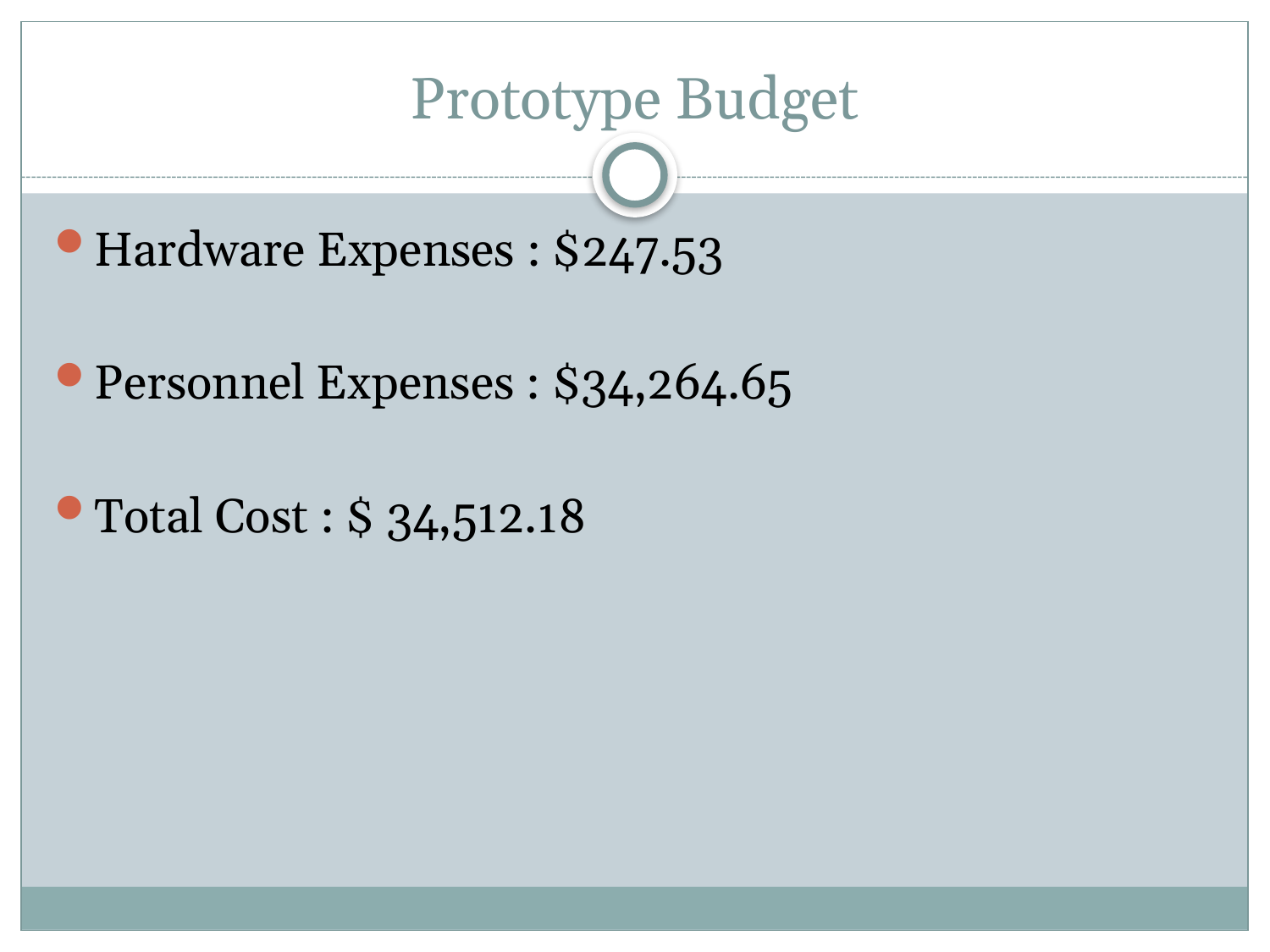

# Prototype Budget
Hardware Expenses : $247.53

Personnel Expenses : $34,264.65

Total Cost : $ 34,512.18